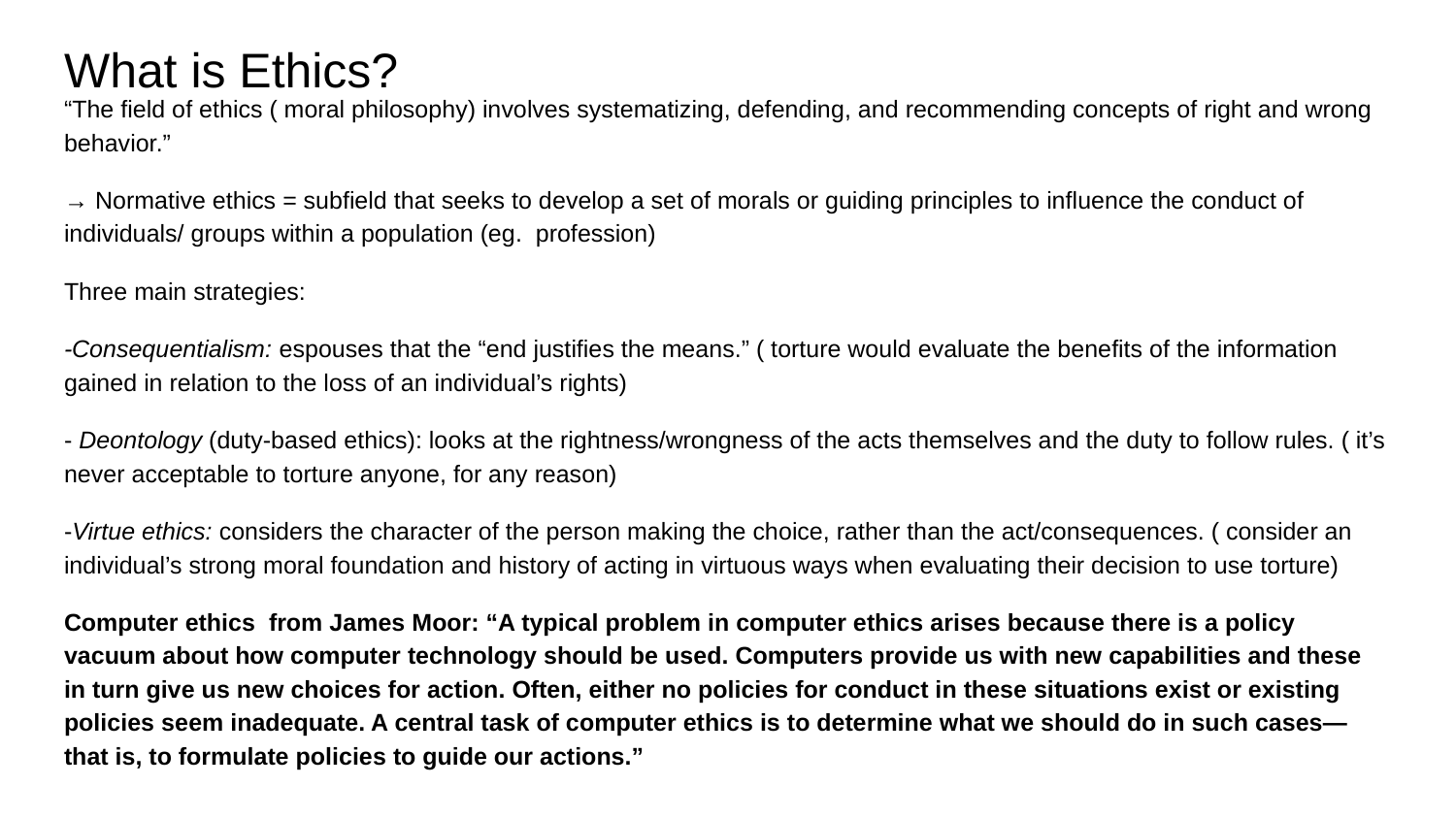

# What is Ethics?
“The field of ethics ( moral philosophy) involves systematizing, defending, and recommending concepts of right and wrong behavior.”
→ Normative ethics = subfield that seeks to develop a set of morals or guiding principles to influence the conduct of individuals/ groups within a population (eg.  profession)
Three main strategies:
-Consequentialism: espouses that the “end justifies the means.” ( torture would evaluate the benefits of the information gained in relation to the loss of an individual’s rights)
- Deontology (duty-based ethics): looks at the rightness/wrongness of the acts themselves and the duty to follow rules. ( it’s never acceptable to torture anyone, for any reason)
-Virtue ethics: considers the character of the person making the choice, rather than the act/consequences. ( consider an individual’s strong moral foundation and history of acting in virtuous ways when evaluating their decision to use torture)
Computer ethics  from James Moor: “A typical problem in computer ethics arises because there is a policy vacuum about how computer technology should be used. Computers provide us with new capabilities and these in turn give us new choices for action. Often, either no policies for conduct in these situations exist or existing policies seem inadequate. A central task of computer ethics is to determine what we should do in such cases—that is, to formulate policies to guide our actions.”